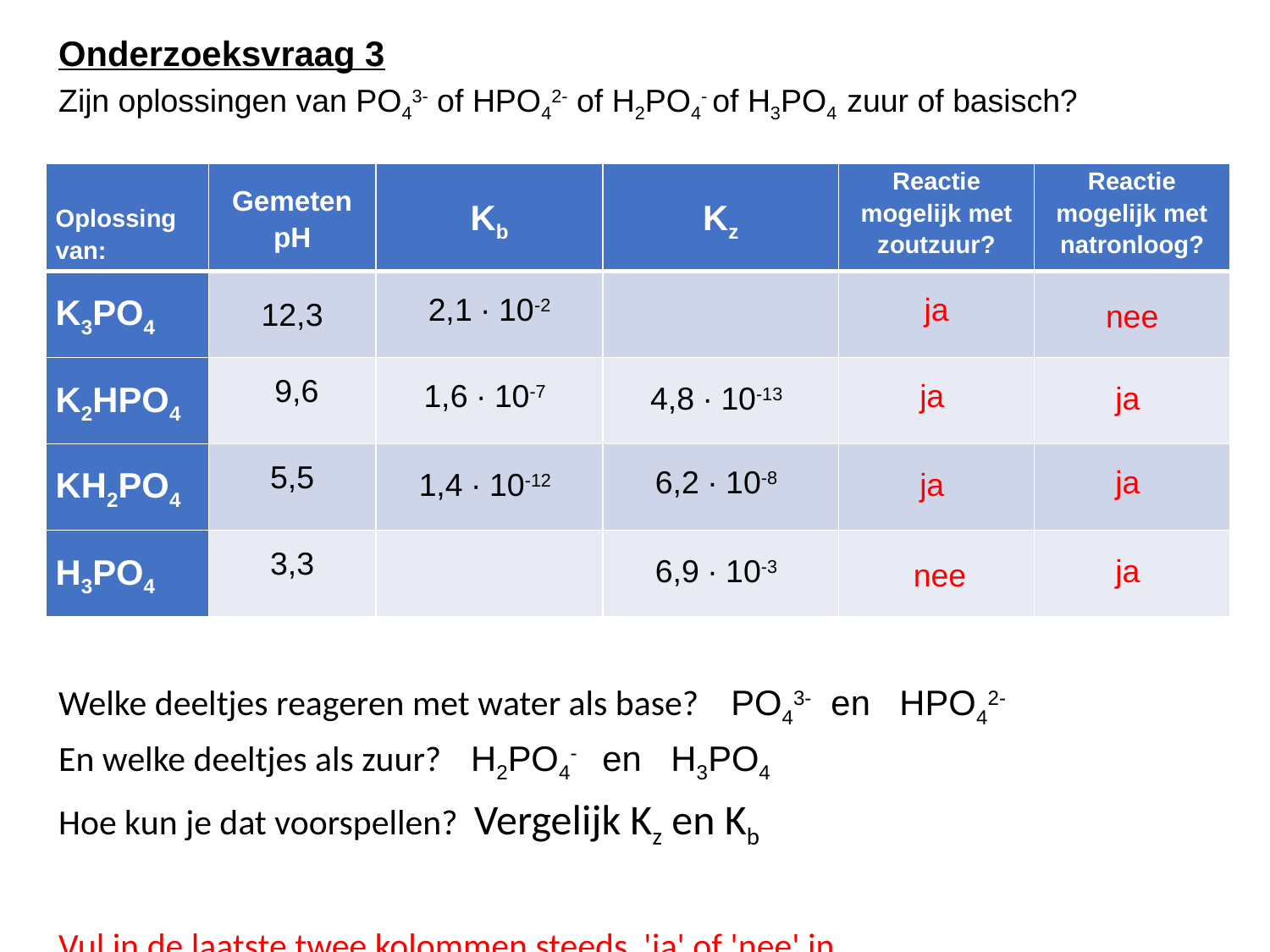

Onderzoeksvraag 3
Zijn oplossingen van PO43- of HPO42- of H2PO4- of H3PO4  zuur of basisch?

Welke deeltjes reageren met water als base?    PO43-  en   HPO42-
En welke deeltjes als zuur?   H2PO4-   en   H3PO4
Hoe kun je dat voorspellen?  Vergelijk Kz en Kb

Vul in de laatste twee kolommen steeds  'ja' of 'nee' in.

| Oplossing van: | Gemeten pH | Kb | Kz | Reactie mogelijk met zoutzuur? | Reactie mogelijk met natronloog? |
| --- | --- | --- | --- | --- | --- |
| K3PO4 | 12,3 | 2,1 ∙ 10-2 |  | ja | nee |
| K2HPO4 | 9,6 | 1,6 ∙ 10-7 | 4,8 ∙ 10-13 | ja | ja |
| KH2PO4 | 5,5 | 1,4 ∙ 10-12 | 6,2 ∙ 10-8 | ja | ja |
| H3PO4 | 3,3 |  | 6,9 ∙ 10-3 | nee | ja |